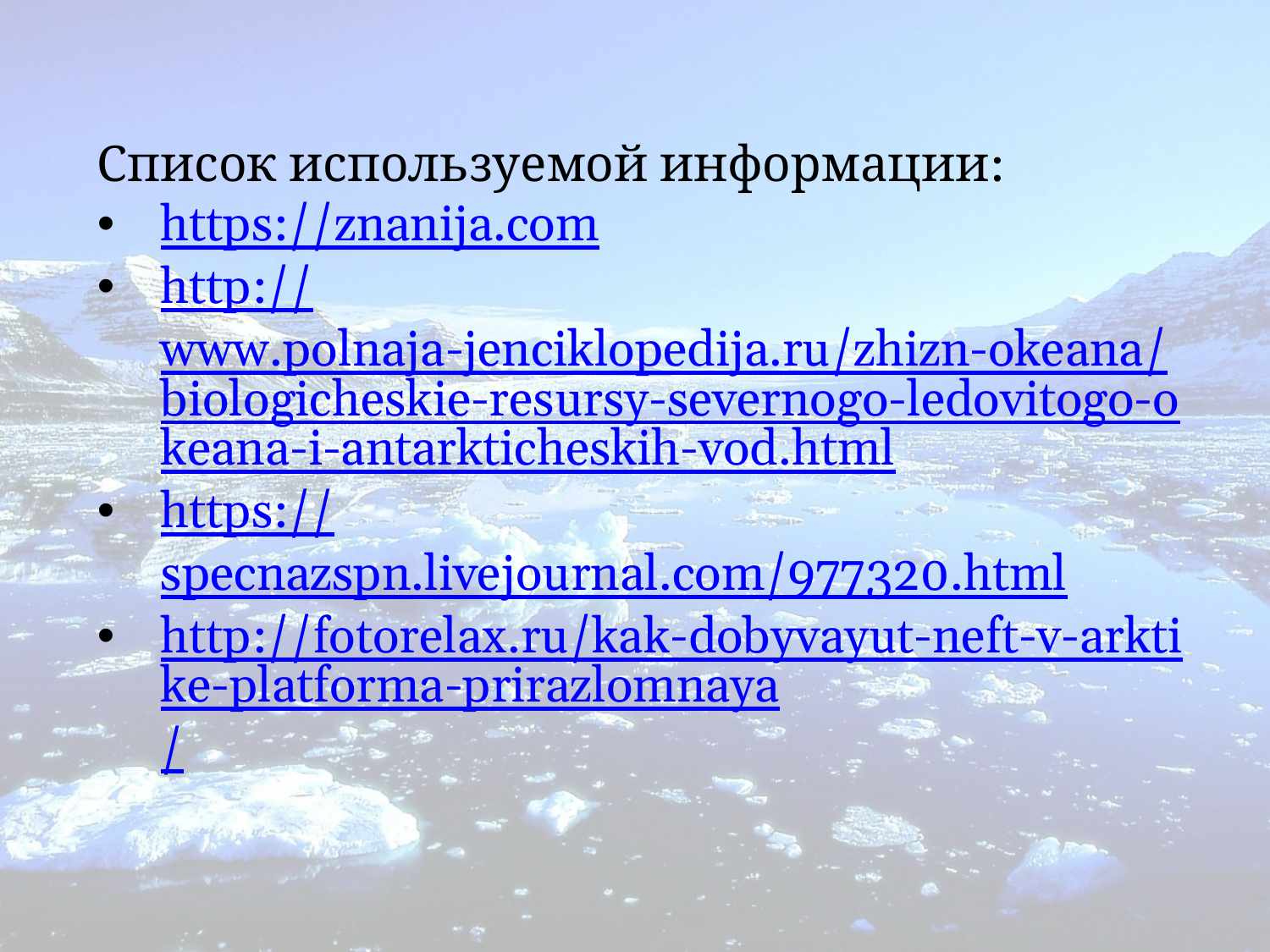

Список используемой информации:
https://znanija.com
http://www.polnaja-jenciklopedija.ru/zhizn-okeana/biologicheskie-resursy-severnogo-ledovitogo-okeana-i-antarkticheskih-vod.html
https://specnazspn.livejournal.com/977320.html
http://fotorelax.ru/kak-dobyvayut-neft-v-arktike-platforma-prirazlomnaya/